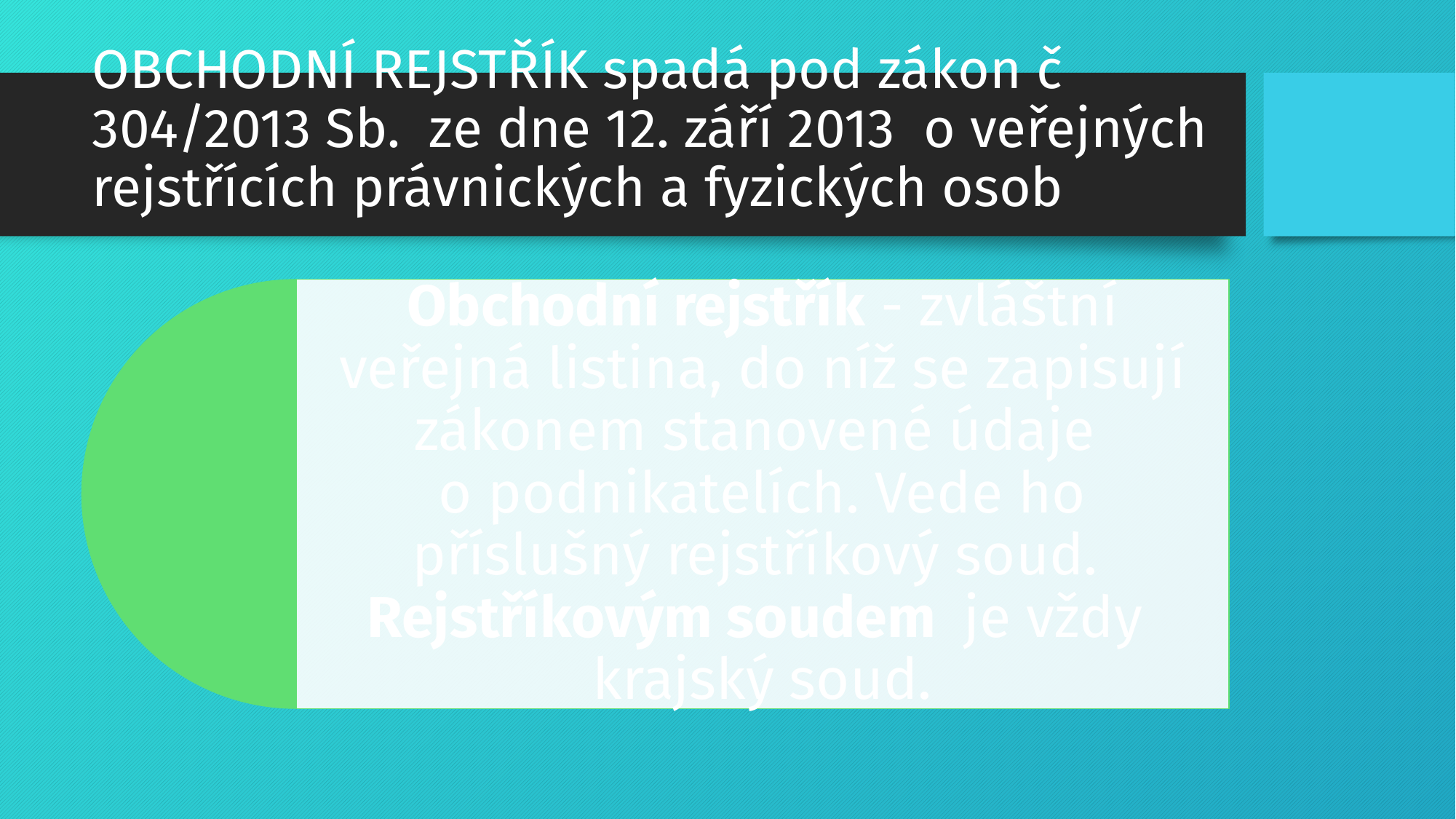

# OBCHODNÍ REJSTŘÍK spadá pod zákon č 304/2013 Sb.  ze dne 12. září 2013  o veřejných rejstřících právnických a fyzických osob
Obchodní rejstřík - zvláštní veřejná listina, do níž se zapisují zákonem stanovené údaje
o podnikatelích. Vede ho příslušný rejstříkový soud.  Rejstříkovým soudem  je vždy  krajský soud.